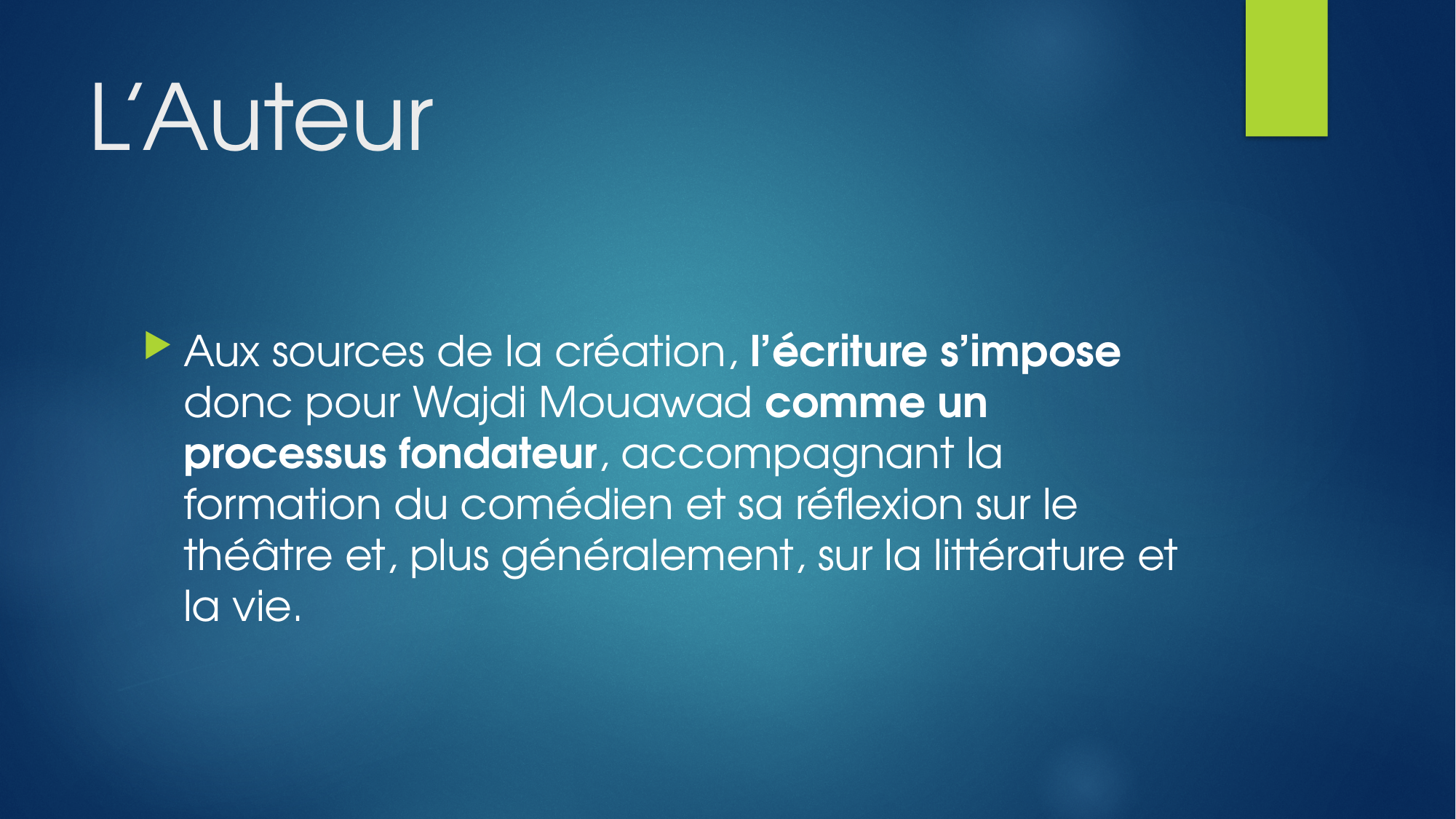

# L’Auteur

Aux sources de la création, l’écriture s’impose donc pour Wajdi Mouawad comme un processus fondateur, accompagnant la formation du comédien et sa réflexion sur le théâtre et, plus généralement, sur la littérature et la vie.